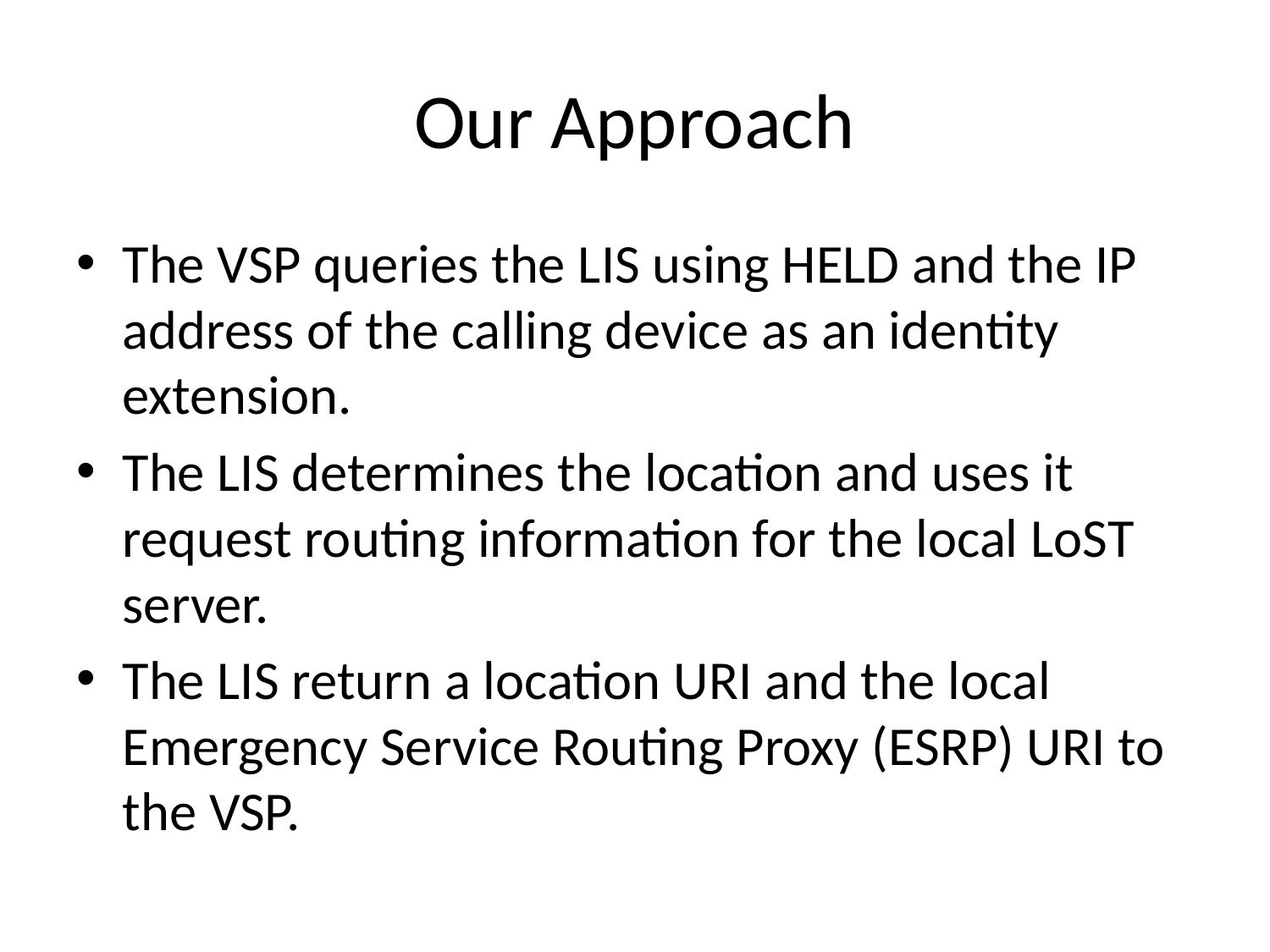

# Our Approach
The VSP queries the LIS using HELD and the IP address of the calling device as an identity extension.
The LIS determines the location and uses it request routing information for the local LoST server.
The LIS return a location URI and the local Emergency Service Routing Proxy (ESRP) URI to the VSP.